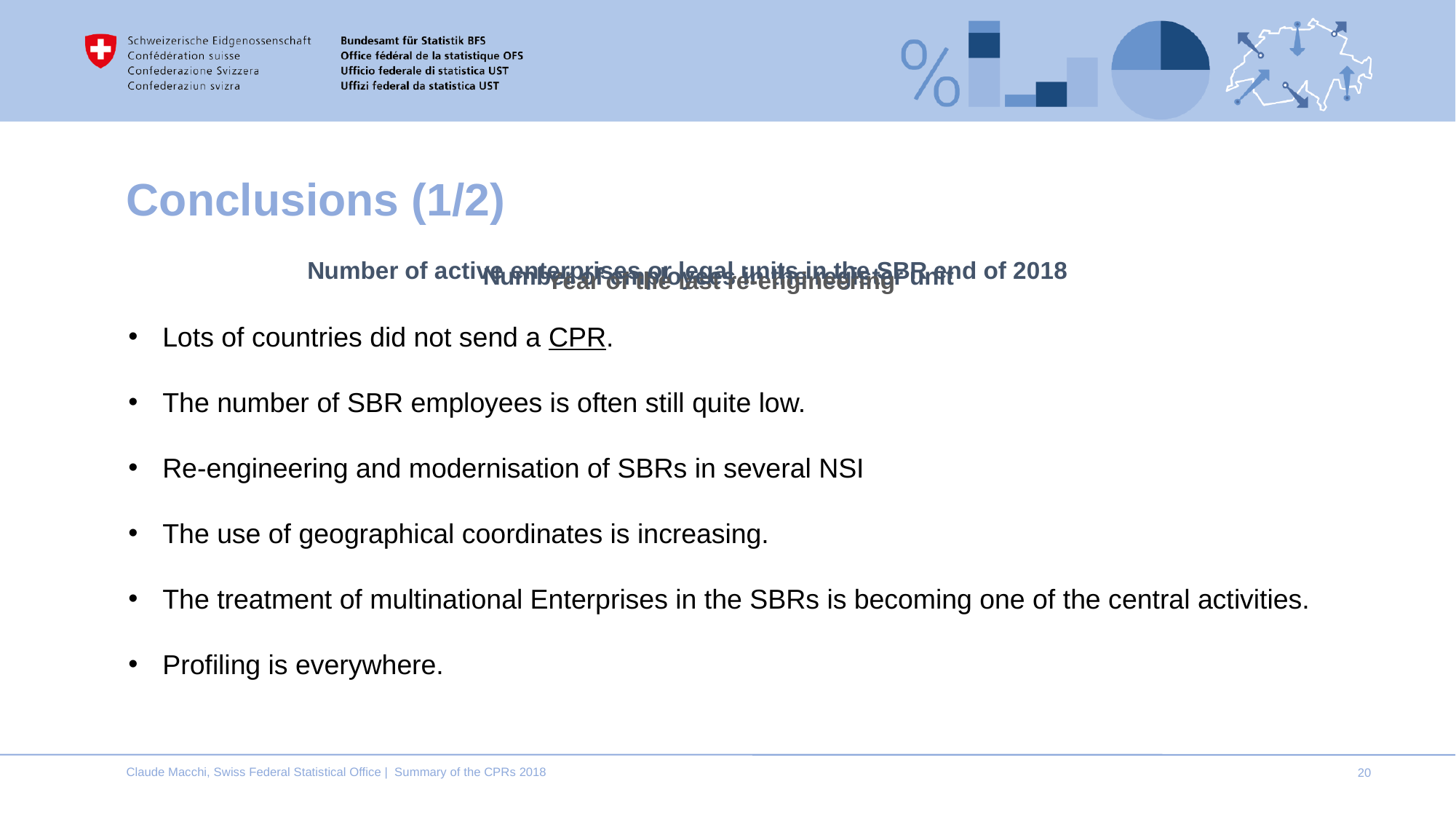

# Conclusions (1/2)

[unsupported chart]

[unsupported chart]

[unsupported chart]

[unsupported chart]

Lots of countries did not send a CPR.

The number of SBR employees is often still quite low.

Re-engineering and modernisation of SBRs in several NSI

The use of geographical coordinates is increasing.

The treatment of multinational Enterprises in the SBRs is becoming one of the central activities.

Profiling is everywhere.

Claude Macchi, Swiss Federal Statistical Office |  Summary of the CPRs 2018
20